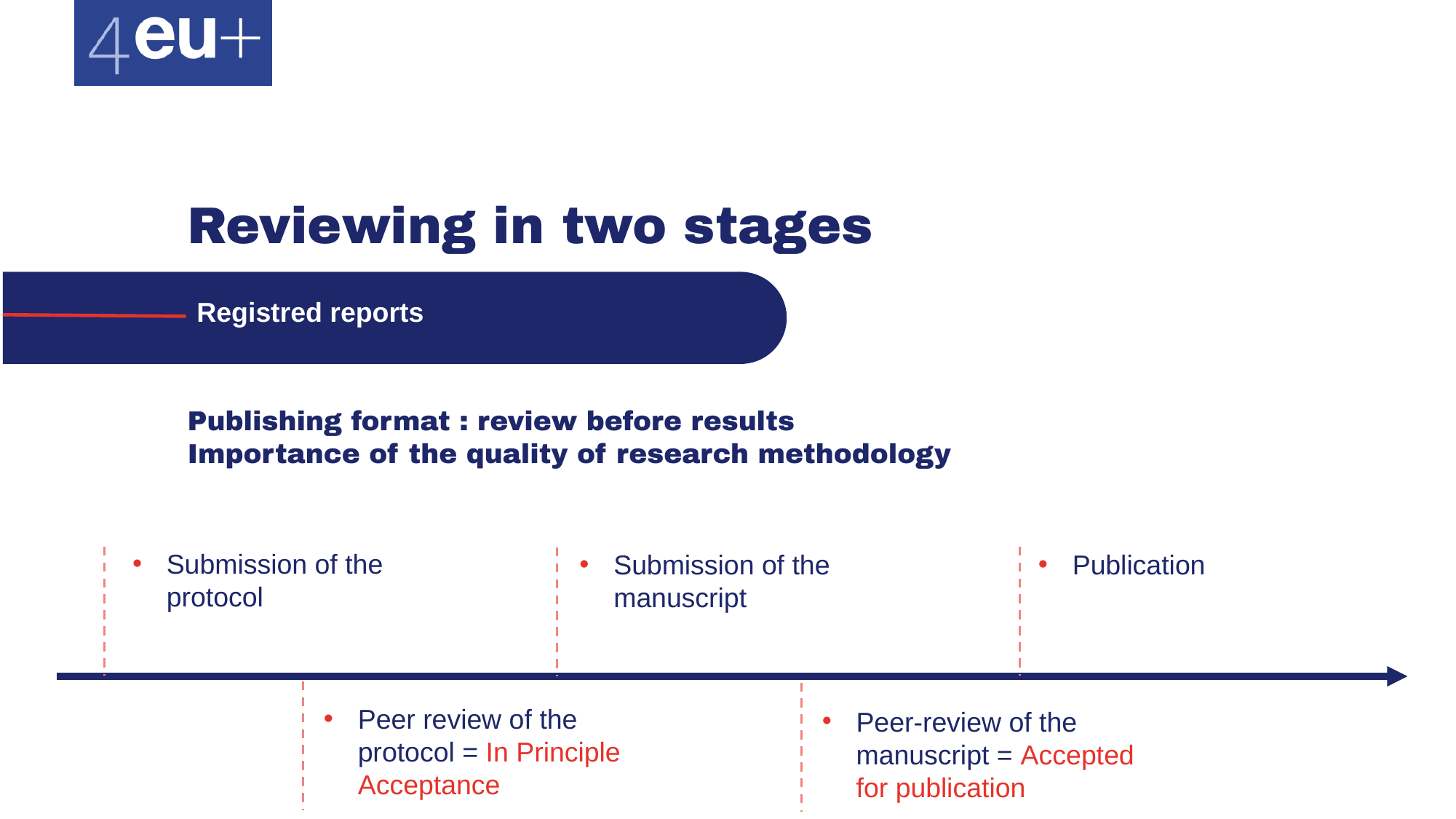

# Reviewing in two stages

Publishing format : review before results
Importance of the quality of research methodology
Registred reports
Submission of the protocol
Publication
Submission of the manuscript
Peer review of the protocol = In Principle Acceptance
Peer-review of the manuscript = Accepted for publication